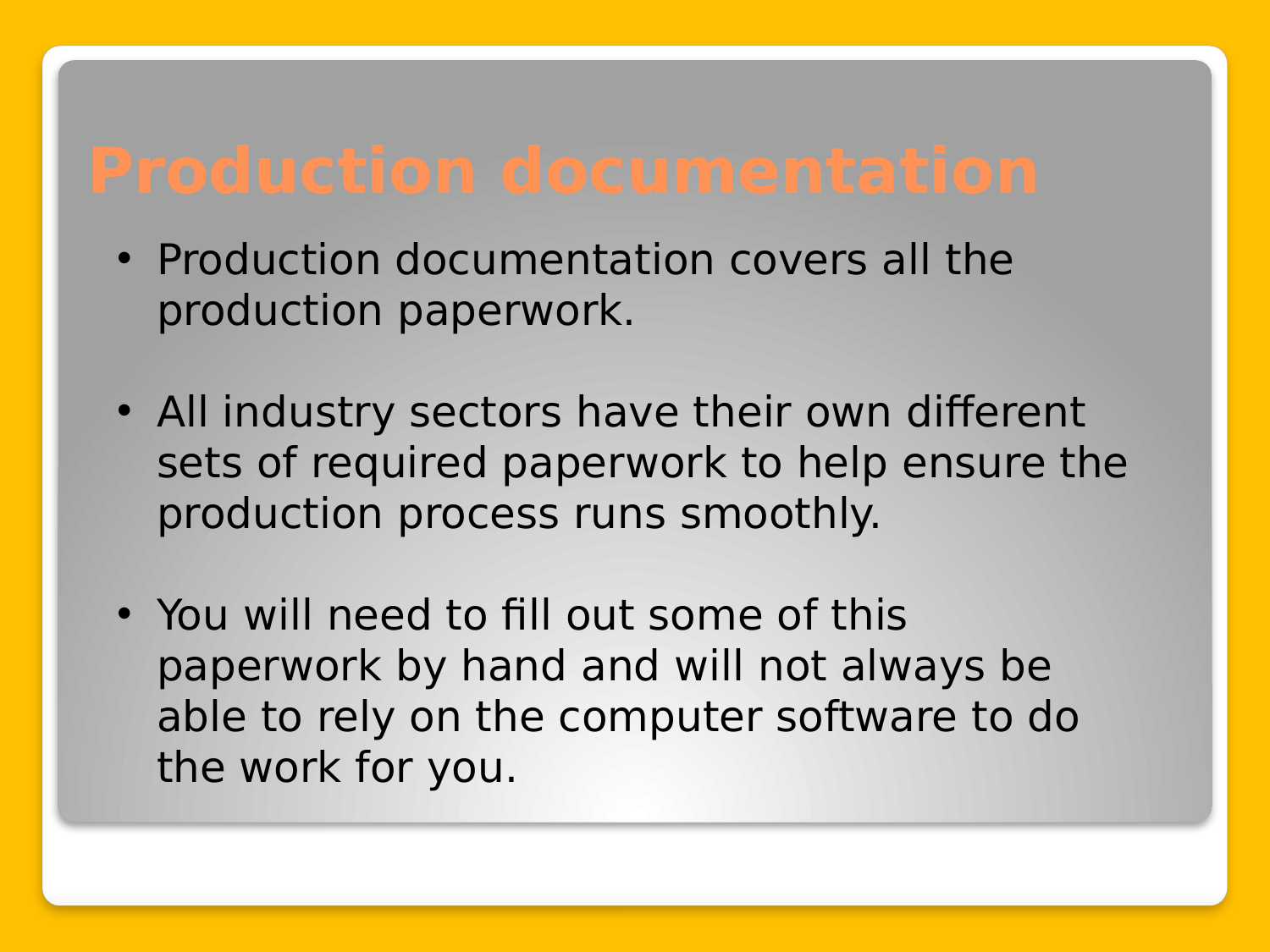

# Production documentation
Production documentation covers all the production paperwork.

All industry sectors have their own different sets of required paperwork to help ensure the production process runs smoothly.

You will need to fill out some of this paperwork by hand and will not always be able to rely on the computer software to do the work for you.